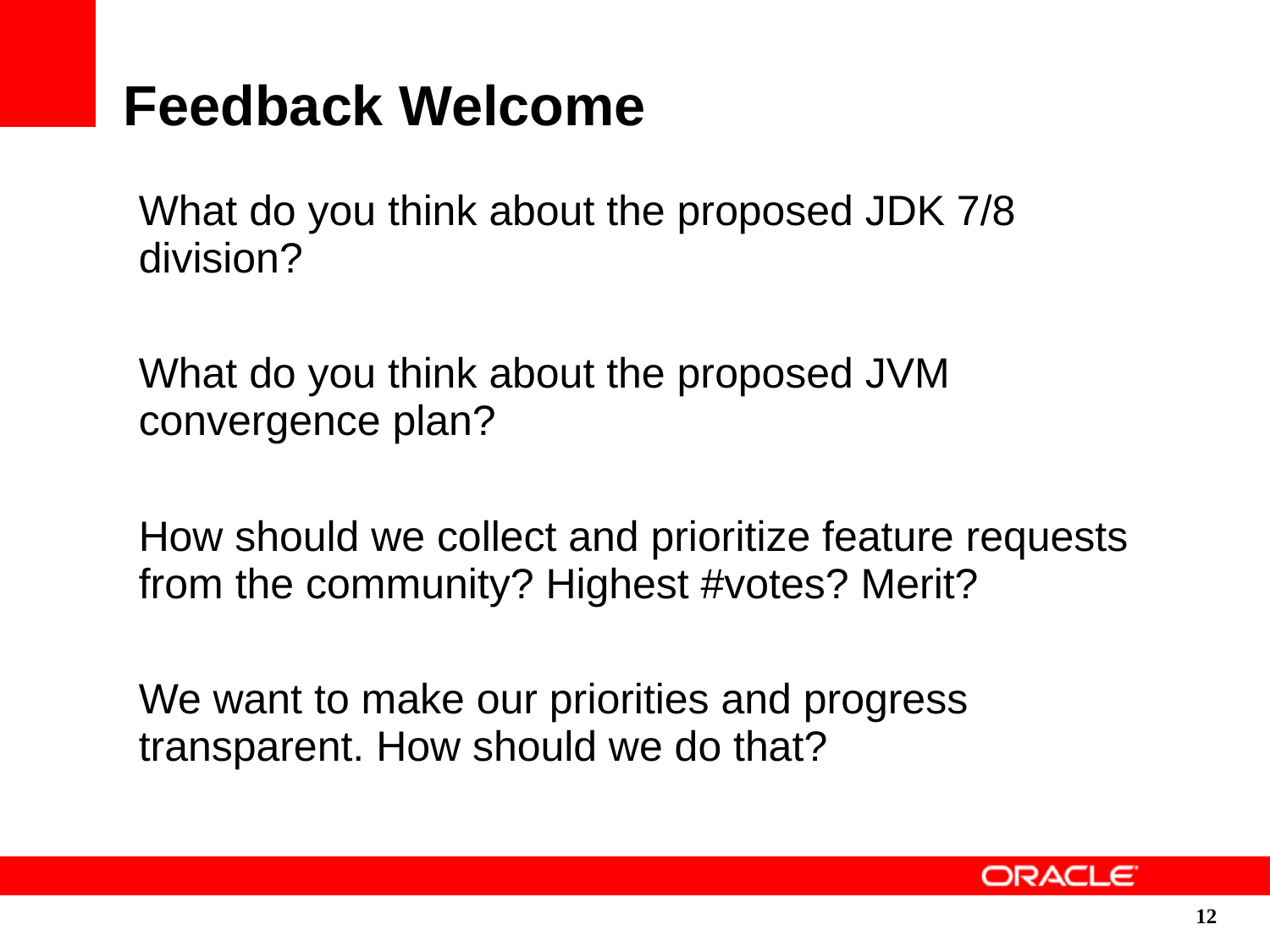

Feedback Welcome
What do you think about the proposed JDK 7/8 division?

What do you think about the proposed JVM convergence plan?

How should we collect and prioritize feature requests from the community? Highest #votes? Merit?

We want to make our priorities and progress transparent. How should we do that?